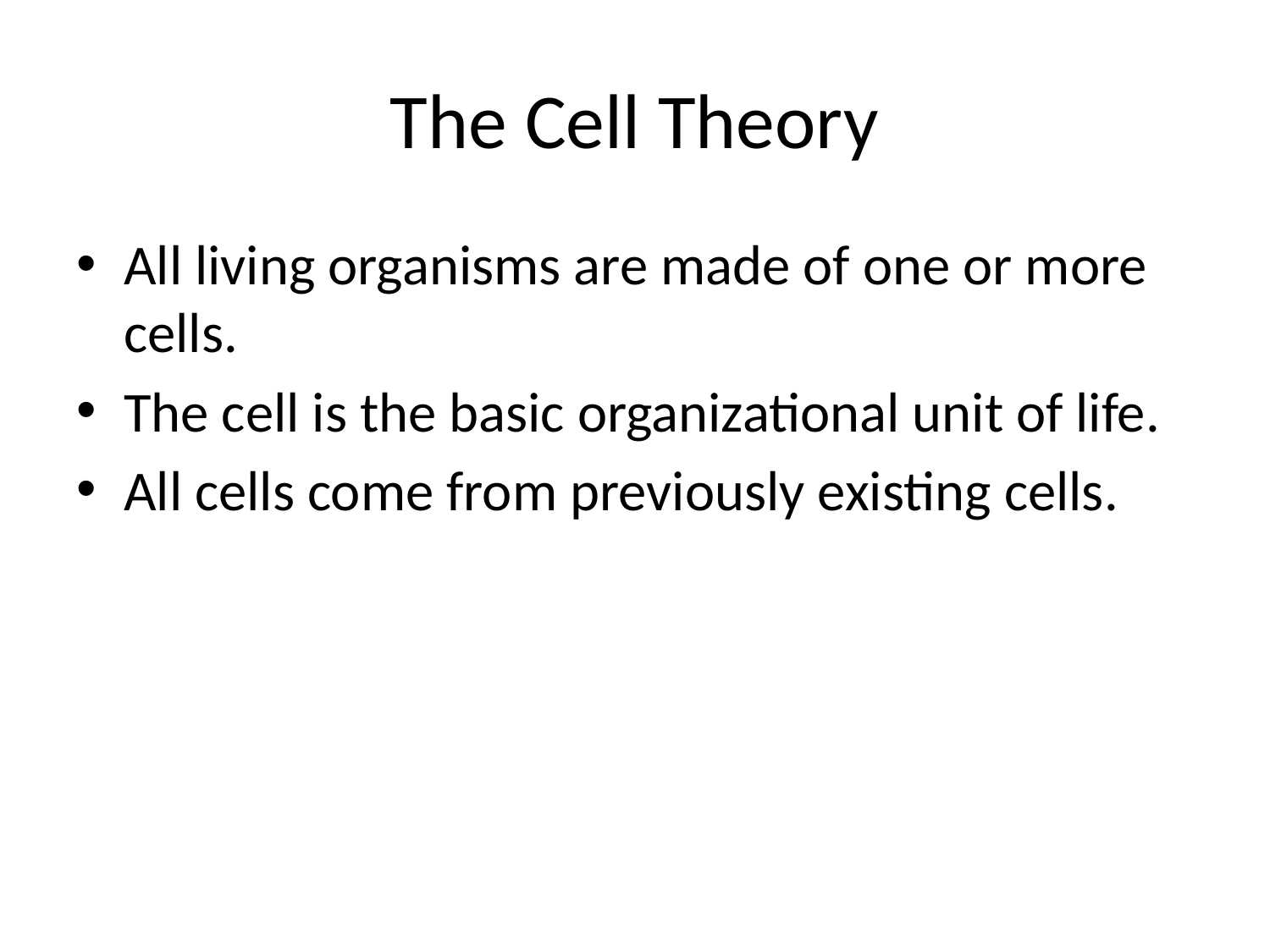

# The Cell Theory
All living organisms are made of one or more cells.
The cell is the basic organizational unit of life.
All cells come from previously existing cells.